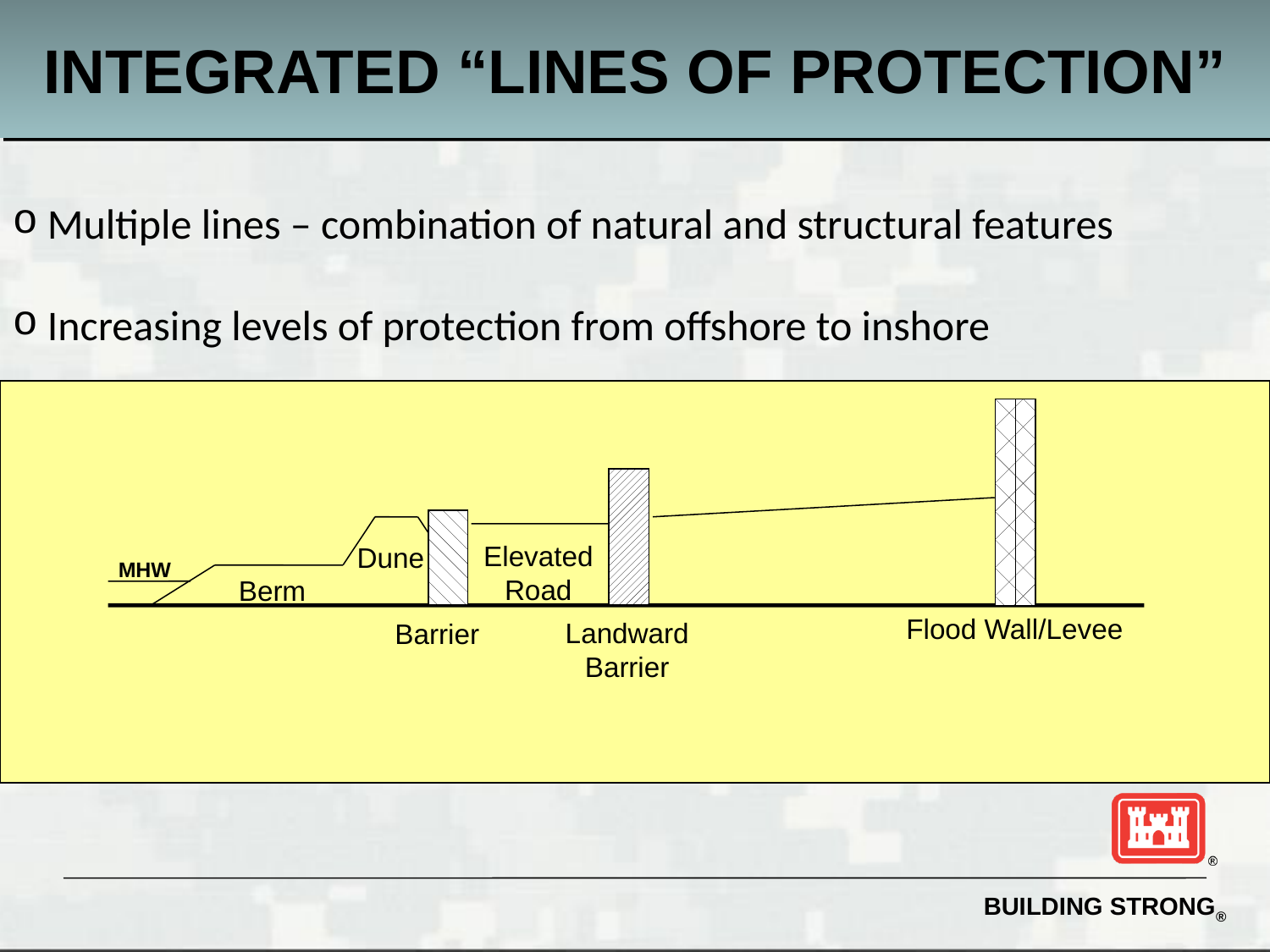

INTEGRATED “LINES OF PROTECTION”

 Multiple lines – combination of natural and structural features

 Increasing levels of protection from offshore to inshore

Elevated
Road
Dune
MHW

Berm

Flood Wall/Levee

Landward
Barrier
Barrier